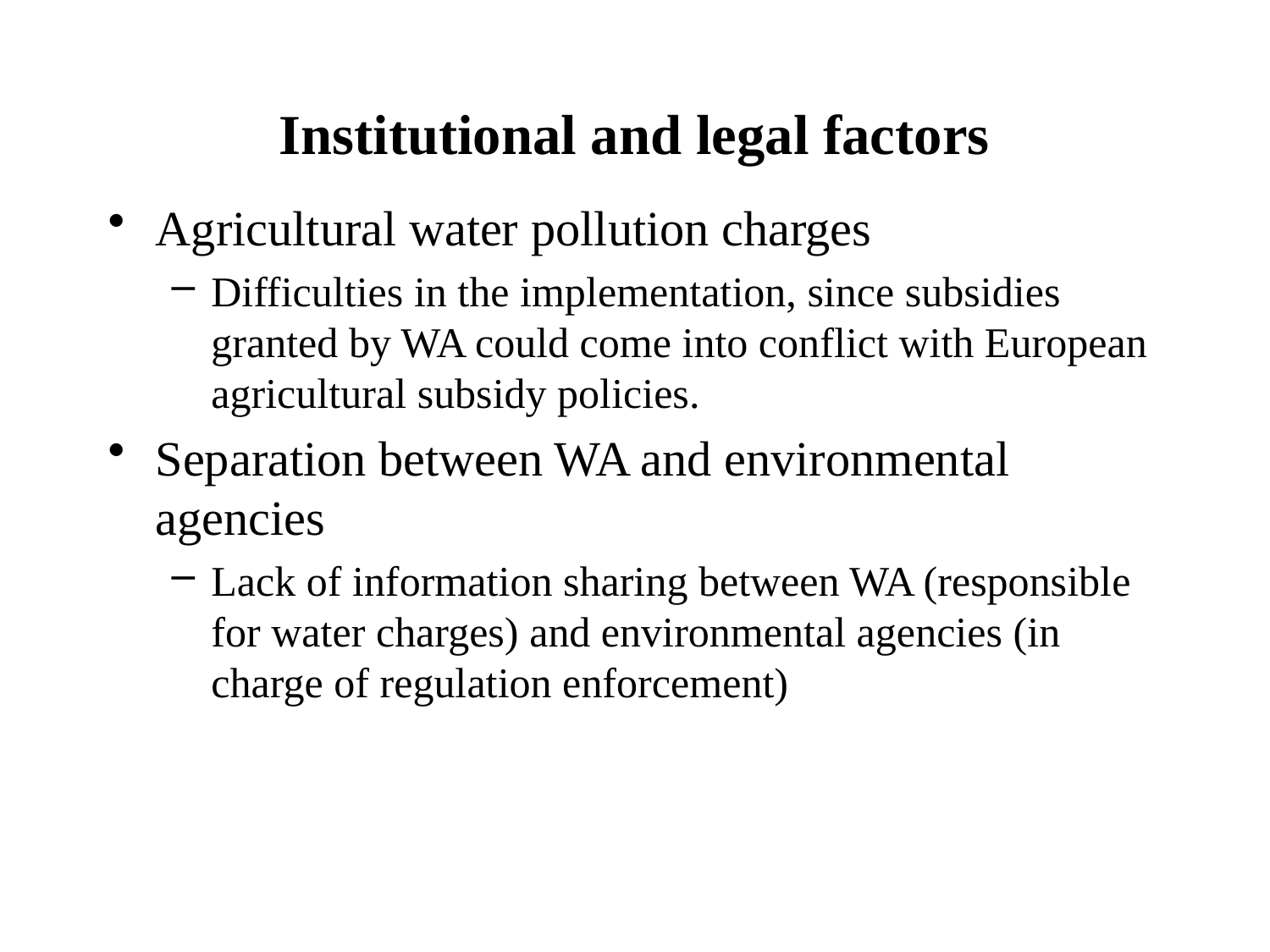

# Institutional and legal factors
Agricultural water pollution charges
Difficulties in the implementation, since subsidies granted by WA could come into conflict with European agricultural subsidy policies.
Separation between WA and environmental agencies
Lack of information sharing between WA (responsible for water charges) and environmental agencies (in charge of regulation enforcement)